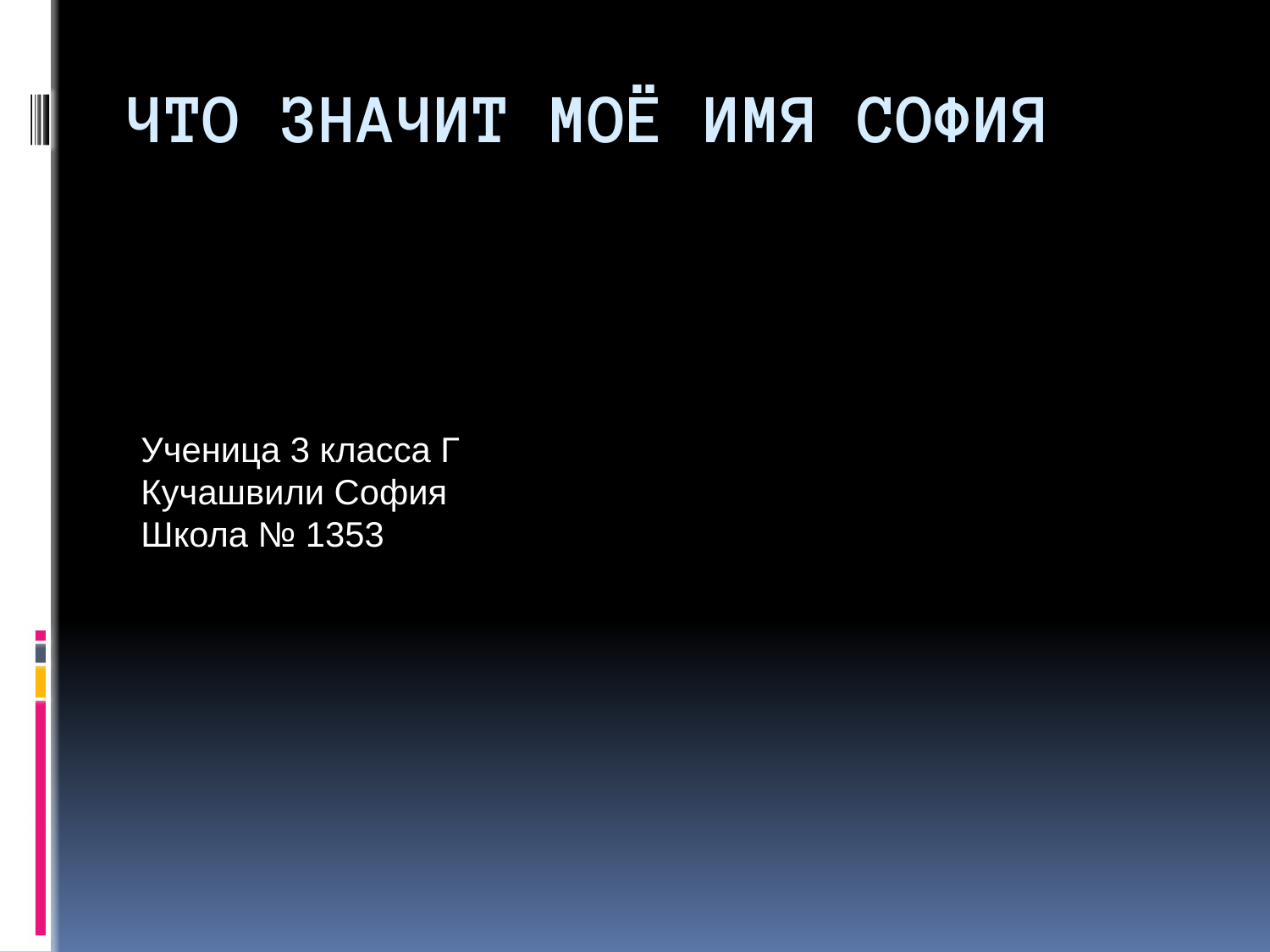

# Что значит моё имя софия
Ученица 3 класса Г
Кучашвили София
Школа № 1353